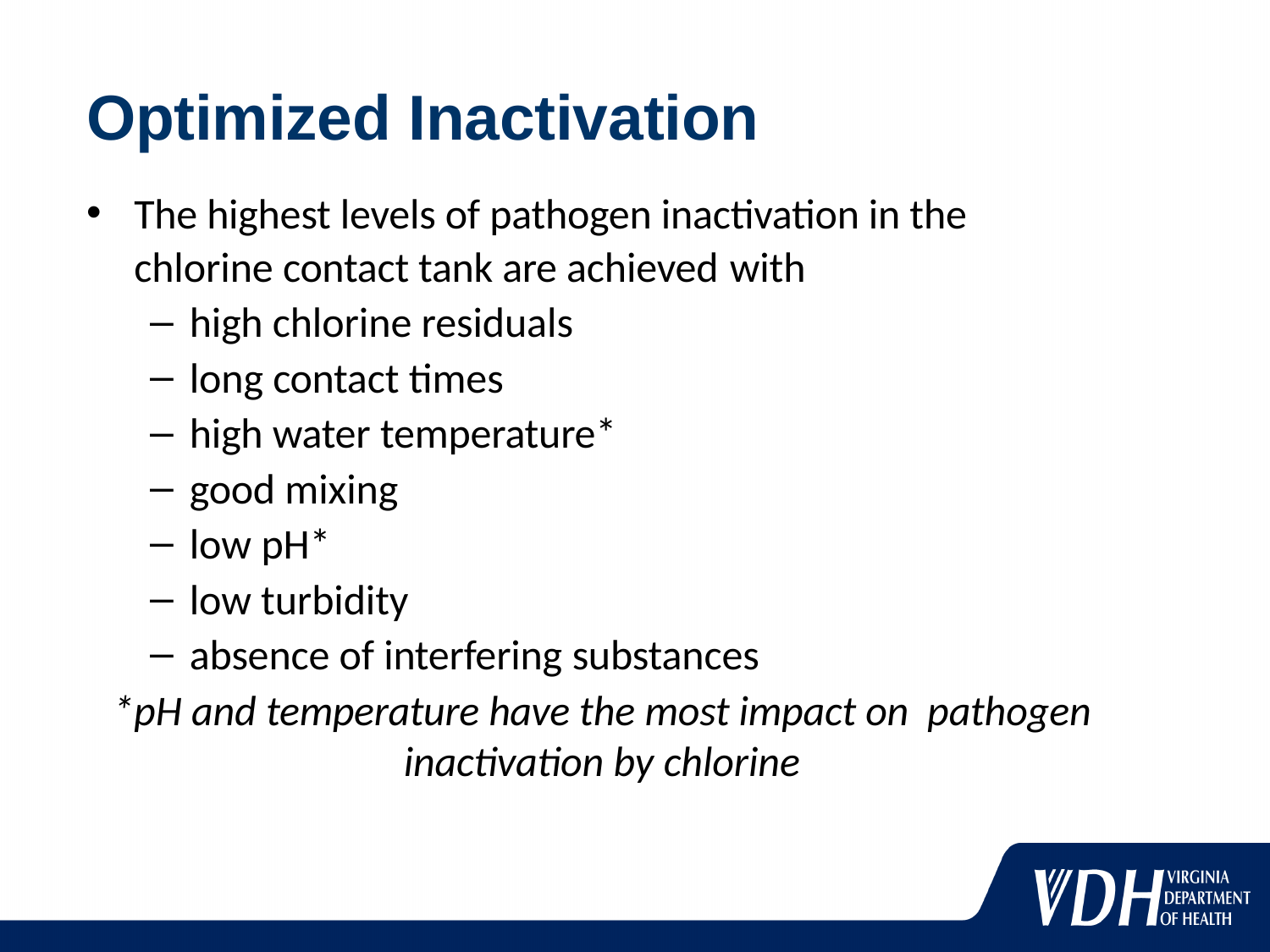

# Optimized Inactivation
The highest levels of pathogen inactivation in the  chlorine contact tank are achieved with
high chlorine residuals
long contact times
high water temperature*
good mixing
low pH*
low turbidity
absence of interfering substances
*pH and temperature have the most impact on  pathogen inactivation by chlorine